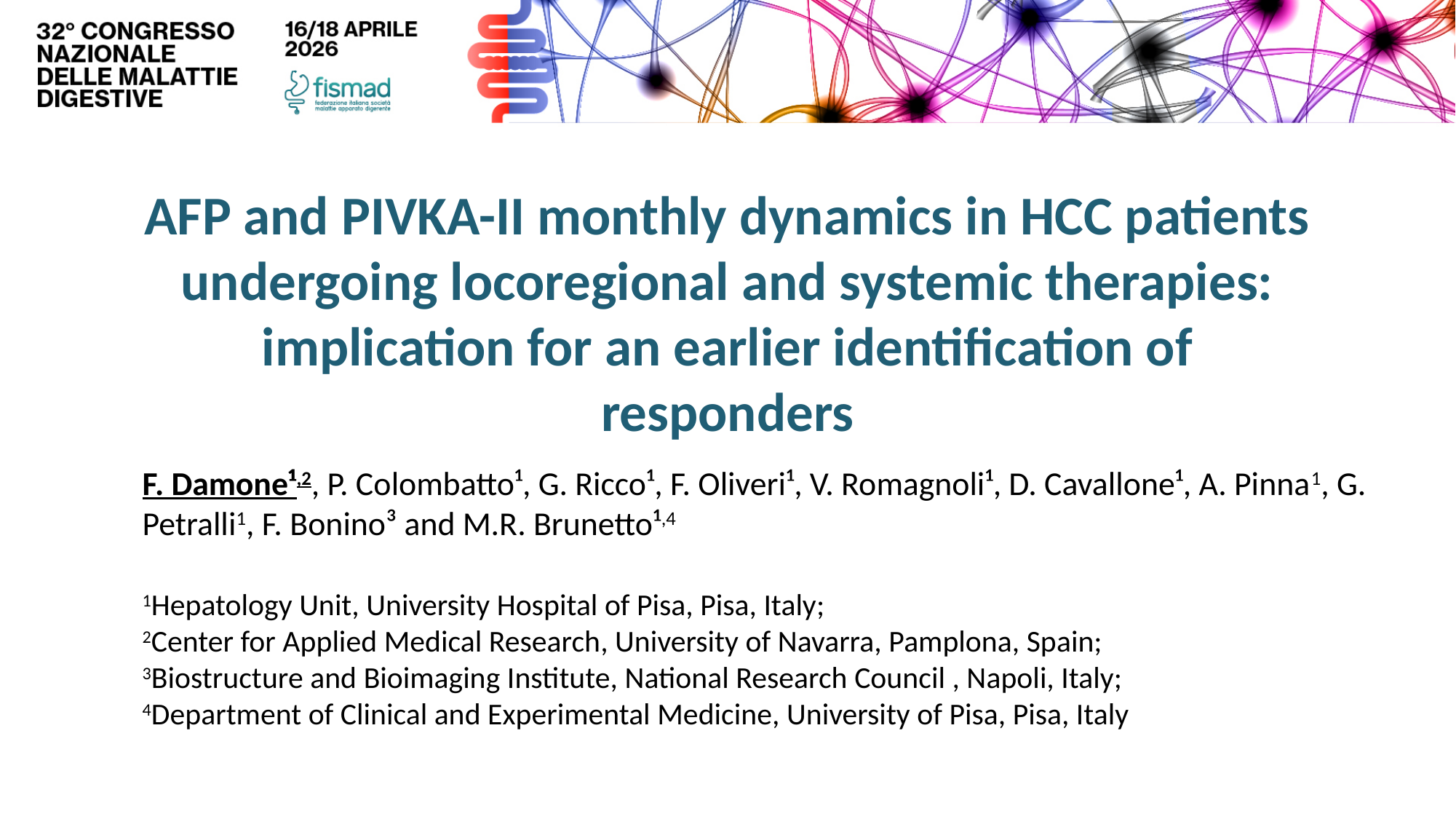

AFP and PIVKA-II monthly dynamics in HCC patients undergoing locoregional and systemic therapies: implication for an earlier identification of responders

F. Damone¹,2, P. Colombatto¹, G. Ricco¹, F. Oliveri¹, V. Romagnoli¹, D. Cavallone¹, A. Pinna1, G. Petralli1, F. Bonino³ and M.R. Brunetto¹,4

1Hepatology Unit, University Hospital of Pisa, Pisa, Italy;
2Center for Applied Medical Research, University of Navarra, Pamplona, Spain;
3Biostructure and Bioimaging Institute, National Research Council , Napoli, Italy;
4Department of Clinical and Experimental Medicine, University of Pisa, Pisa, Italy